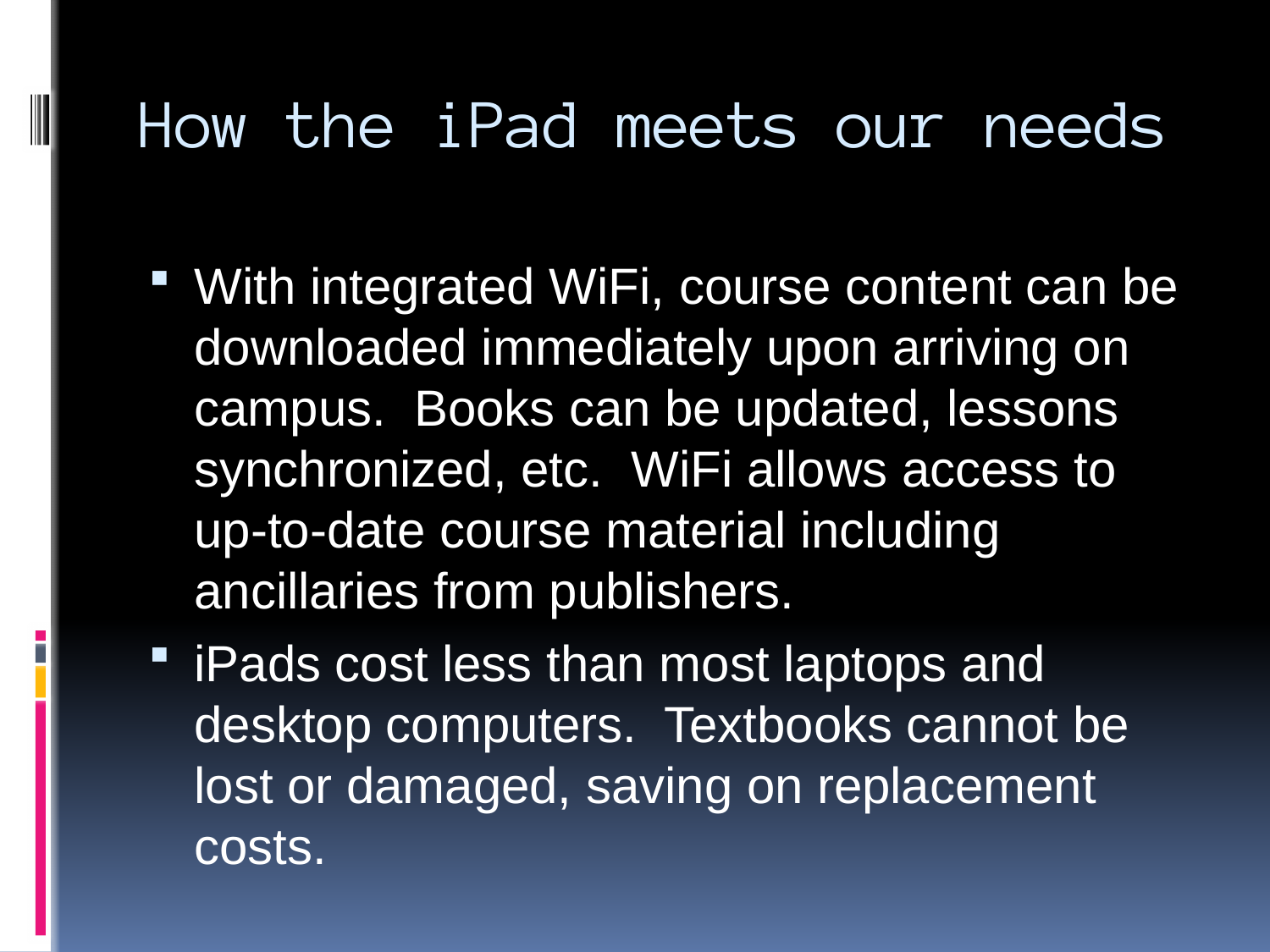

# How the iPad meets our needs
With integrated WiFi, course content can be downloaded immediately upon arriving on campus.  Books can be updated, lessons synchronized, etc.  WiFi allows access to up-to-date course material including ancillaries from publishers.
iPads cost less than most laptops and desktop computers.  Textbooks cannot be lost or damaged, saving on replacement costs.